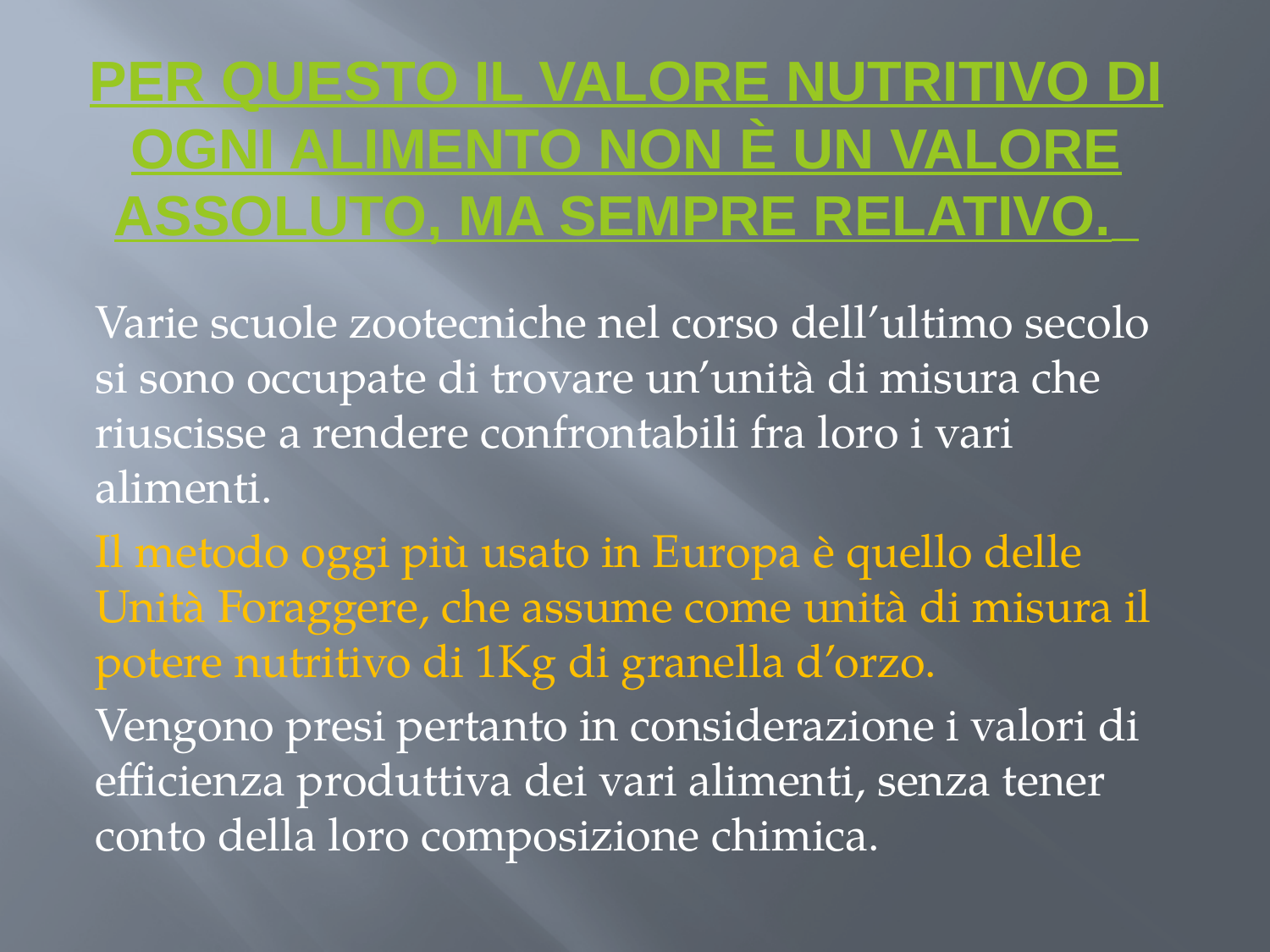

# Per questo il valore nutritivo di ogni alimento non è un valore assoluto, ma sempre relativo.

Varie scuole zootecniche nel corso dell’ultimo secolo si sono occupate di trovare un’unità di misura che riuscisse a rendere confrontabili fra loro i vari alimenti.
Il metodo oggi più usato in Europa è quello delle Unità Foraggere, che assume come unità di misura il potere nutritivo di 1Kg di granella d’orzo.
Vengono presi pertanto in considerazione i valori di efficienza produttiva dei vari alimenti, senza tener conto della loro composizione chimica.